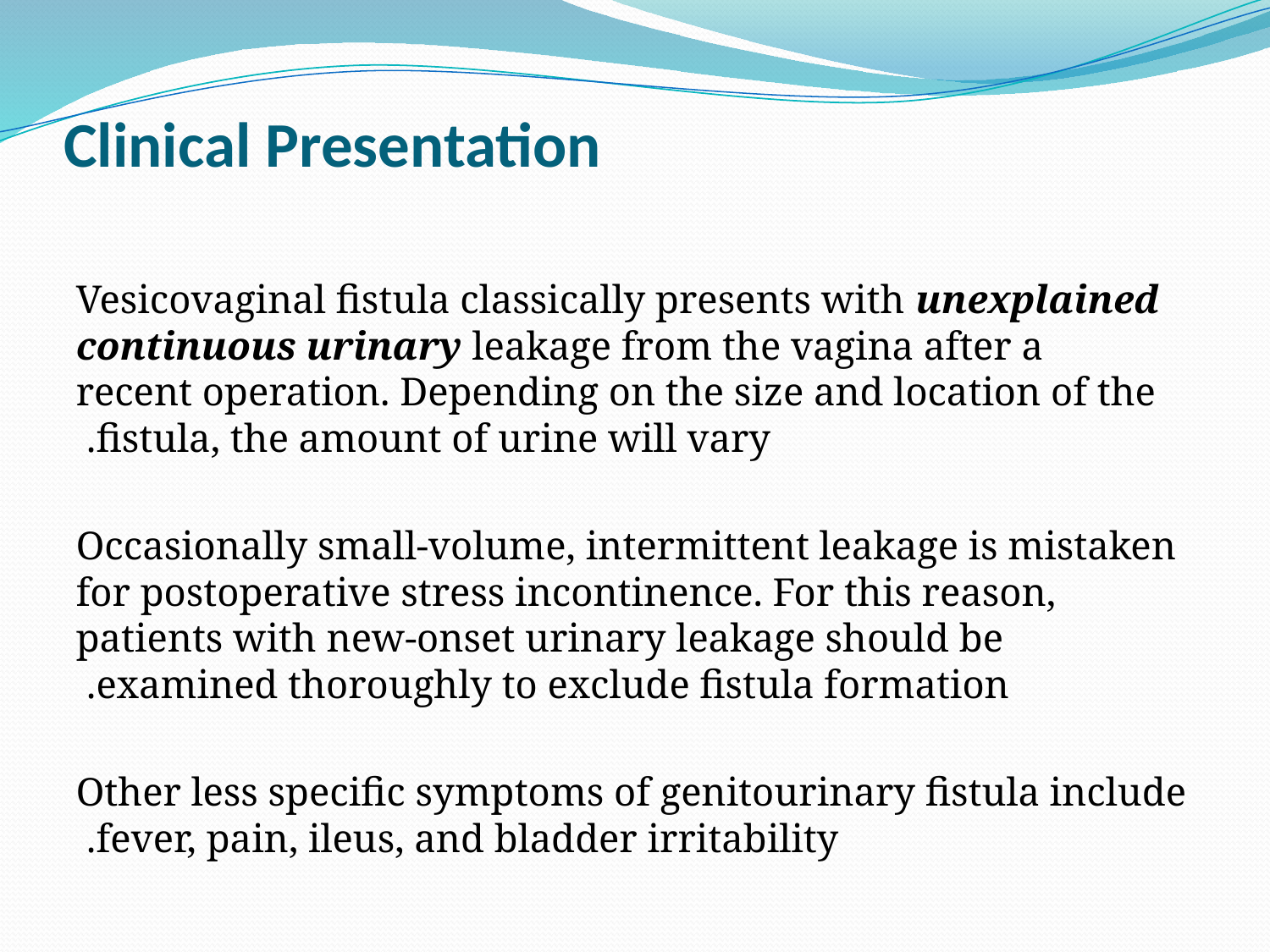

# Clinical Presentation
Vesicovaginal fistula classically presents with unexplained continuous urinary leakage from the vagina after a recent operation. Depending on the size and location of the fistula, the amount of urine will vary.

Occasionally small-volume, intermittent leakage is mistaken for postoperative stress incontinence. For this reason, patients with new-onset urinary leakage should be examined thoroughly to exclude fistula formation.

Other less specific symptoms of genitourinary fistula include fever, pain, ileus, and bladder irritability.